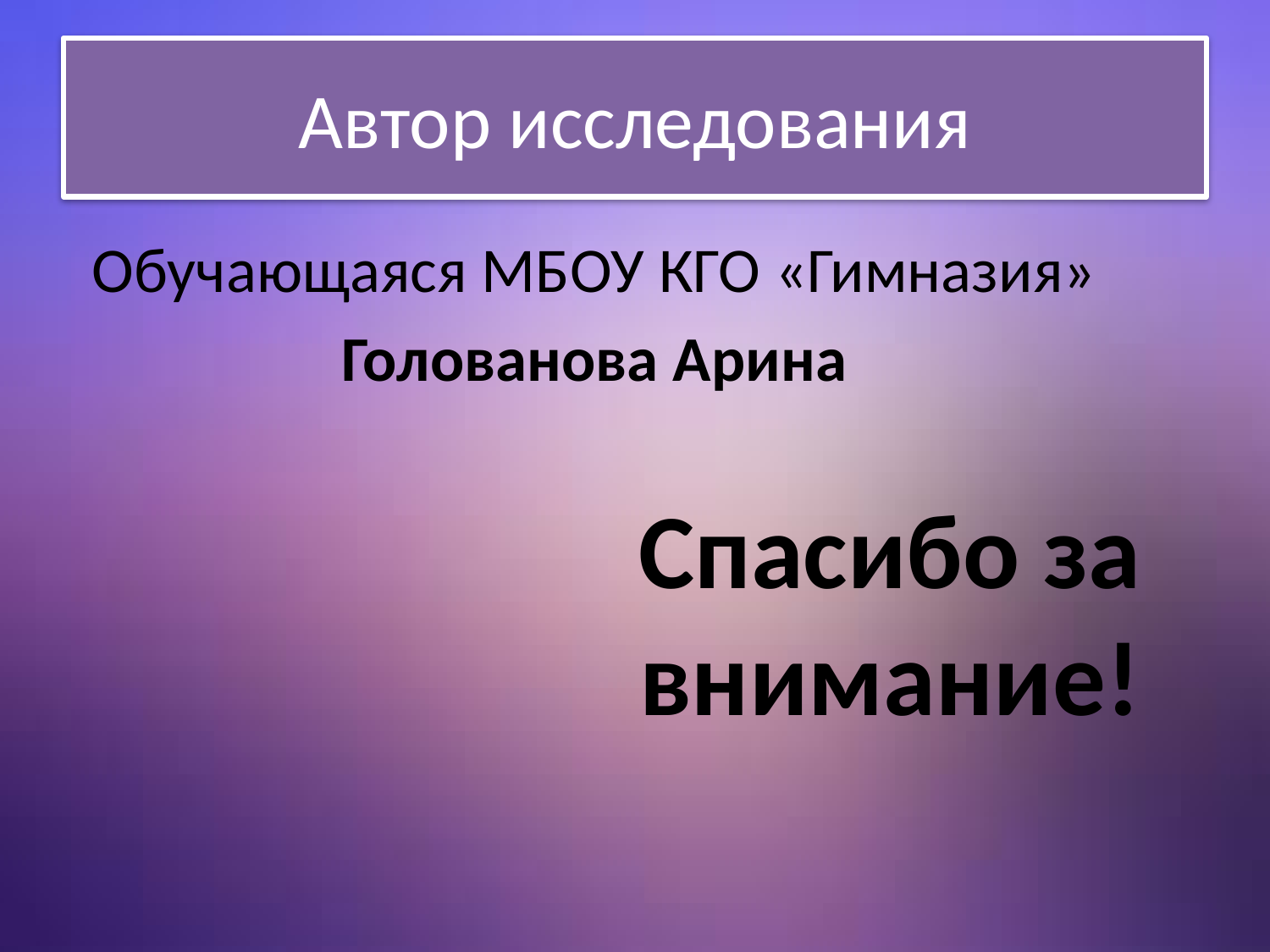

# Автор исследования
Обучающаяся МБОУ КГО «Гимназия»
Голованова Арина

Спасибо за внимание!